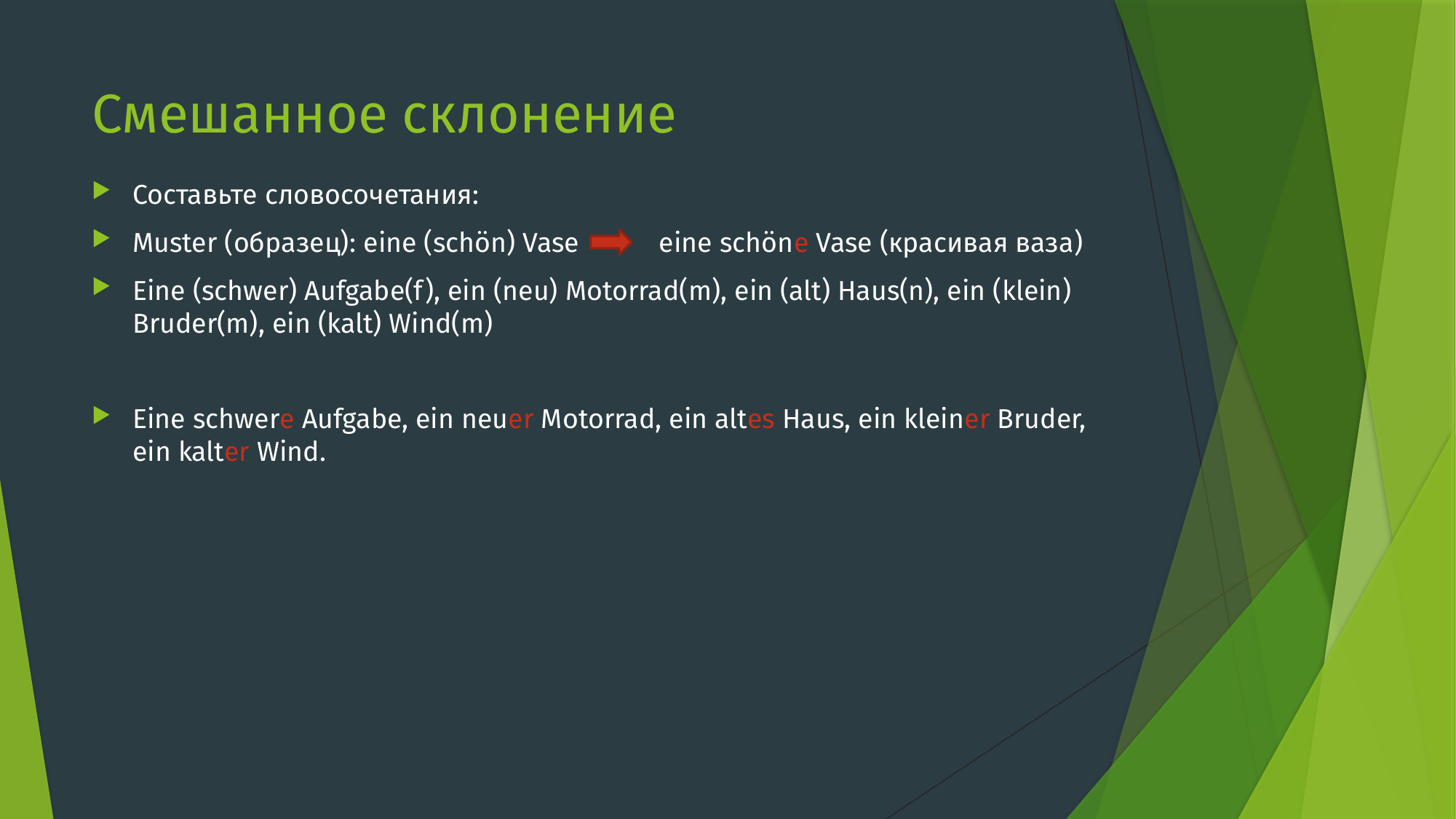

# Смешанное склонение
Составьте словосочетания:
Muster (образец): eine (schön) Vase           eine schöne Vase (красивая ваза)
Eine (schwer) Aufgabe(f), ein (neu) Motorrad(m), ein (alt) Haus(n), ein (klein) Bruder(m), ein (kalt) Wind(m)

Eine schwere Aufgabe, ein neuer Motorrad, ein altes Haus, ein kleiner Bruder, ein kalter Wind.